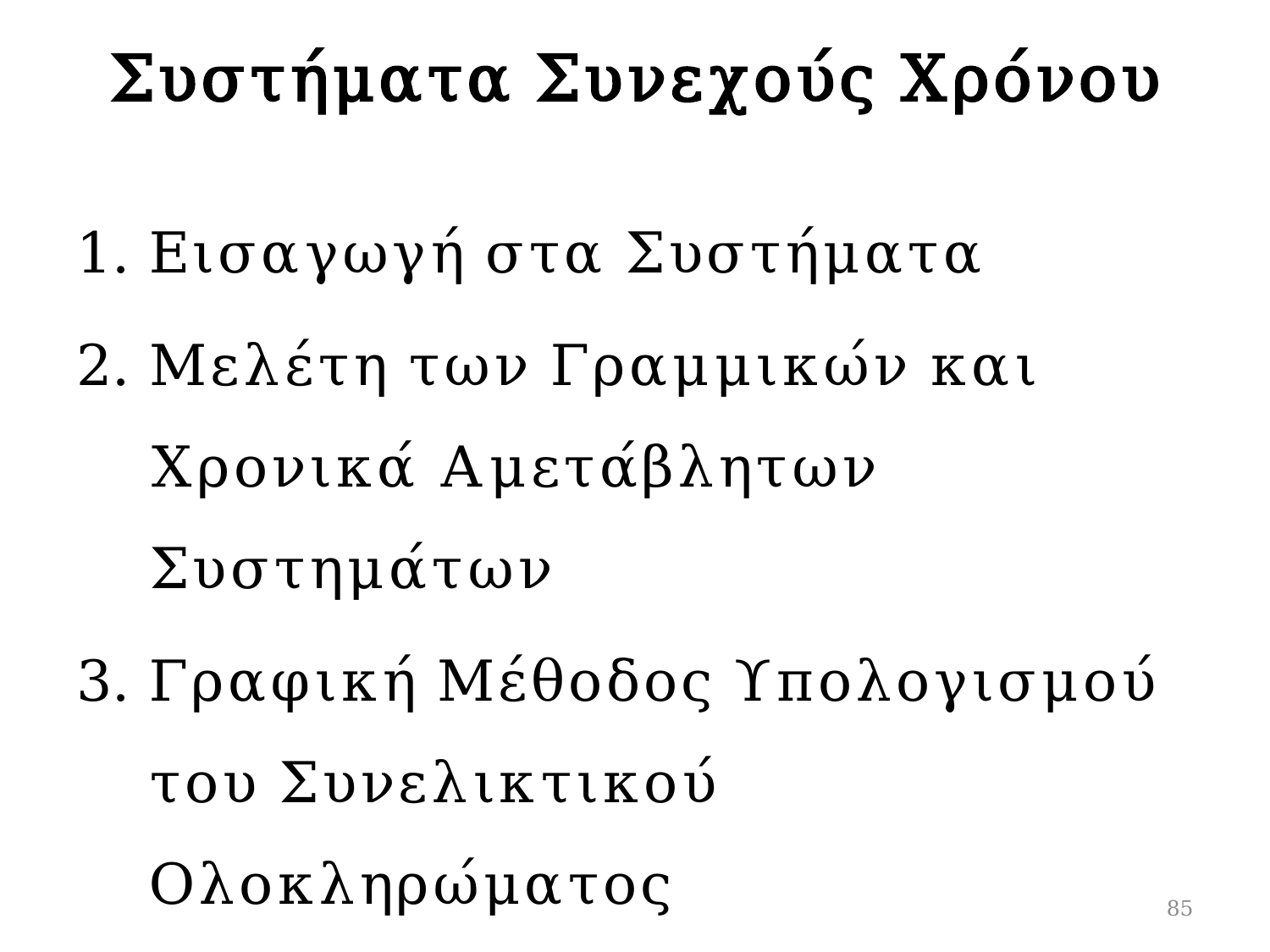

# Συστήματα Συνεχούς Χρόνου
Εισαγωγή στα Συστήματα
Μελέτη των Γραμμικών και
Χρονικά Αμετάβλητων Συστημάτων
Γραφική Μέθοδος Υπολογισμού του Συνελικτικού Ολοκληρώματος
85